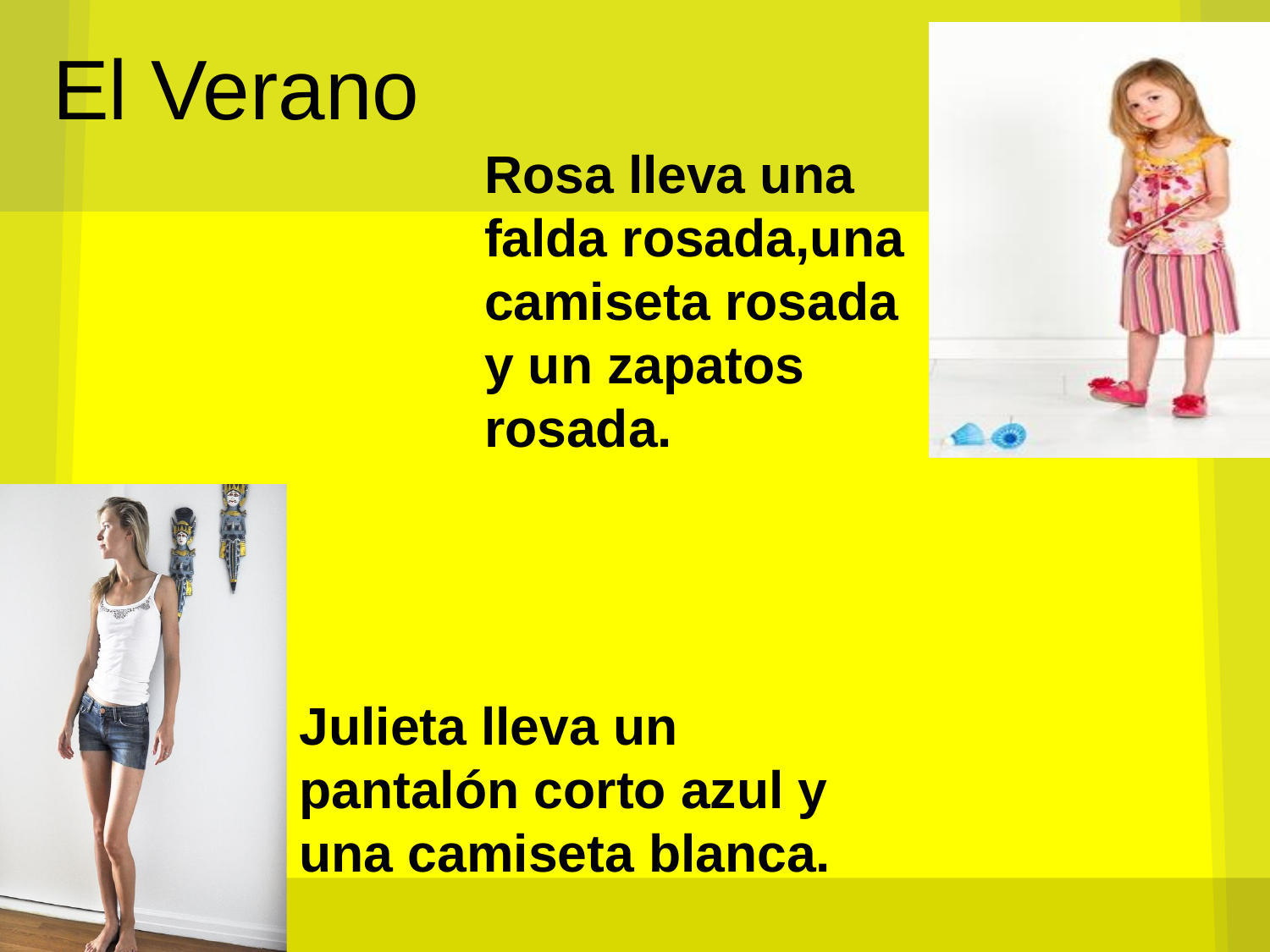

El Verano

Rosa lleva una falda rosada,una camiseta rosada y un zapatos rosada.

Julieta lleva un pantalón corto azul y una camiseta blanca.